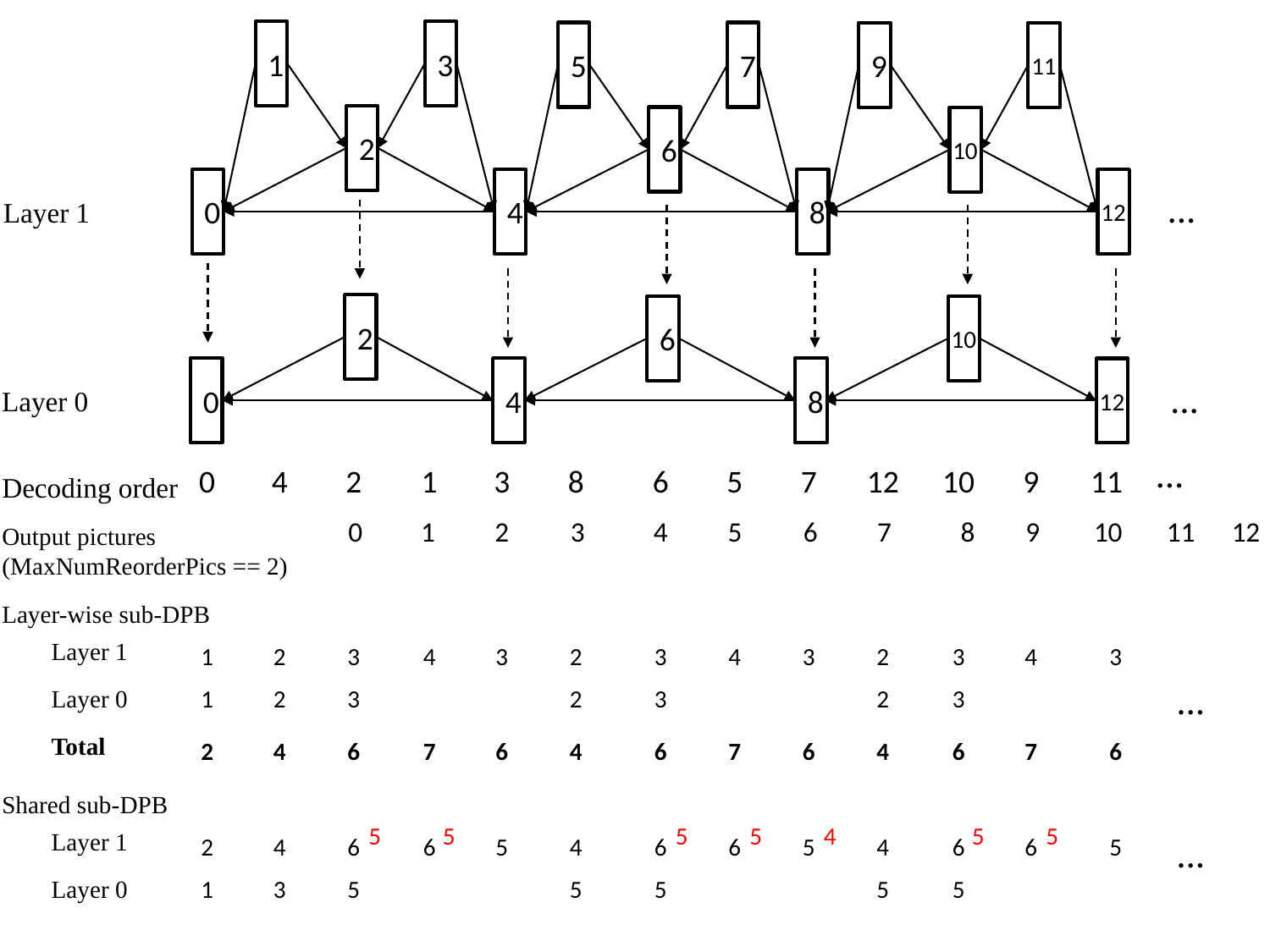

1
3
5
7
9
11
2
6
10
0
4
8
…
Layer 1
12
2
6
10
0
4
8
Layer 0
12
…
Decoding order
…
0
4
2
1
3
8
6
5
7
12
10
9
11
…
Output pictures
(MaxNumReorderPics == 2)
0
1
2
3
4
5
6
7
8
9
10
11
12
Layer-wise sub-DPB
Layer 1
1
2
3
4
3
2
3
4
3
2
3
4
3
…
Layer 0
1
2
3
2
3
2
3
Total
2
4
6
7
6
4
6
7
6
4
6
7
6
Shared sub-DPB
Layer 1
5
5
5
5
4
5
5
…
2
4
6
6
5
4
6
6
5
4
6
6
5
Layer 0
1
3
5
5
5
5
5